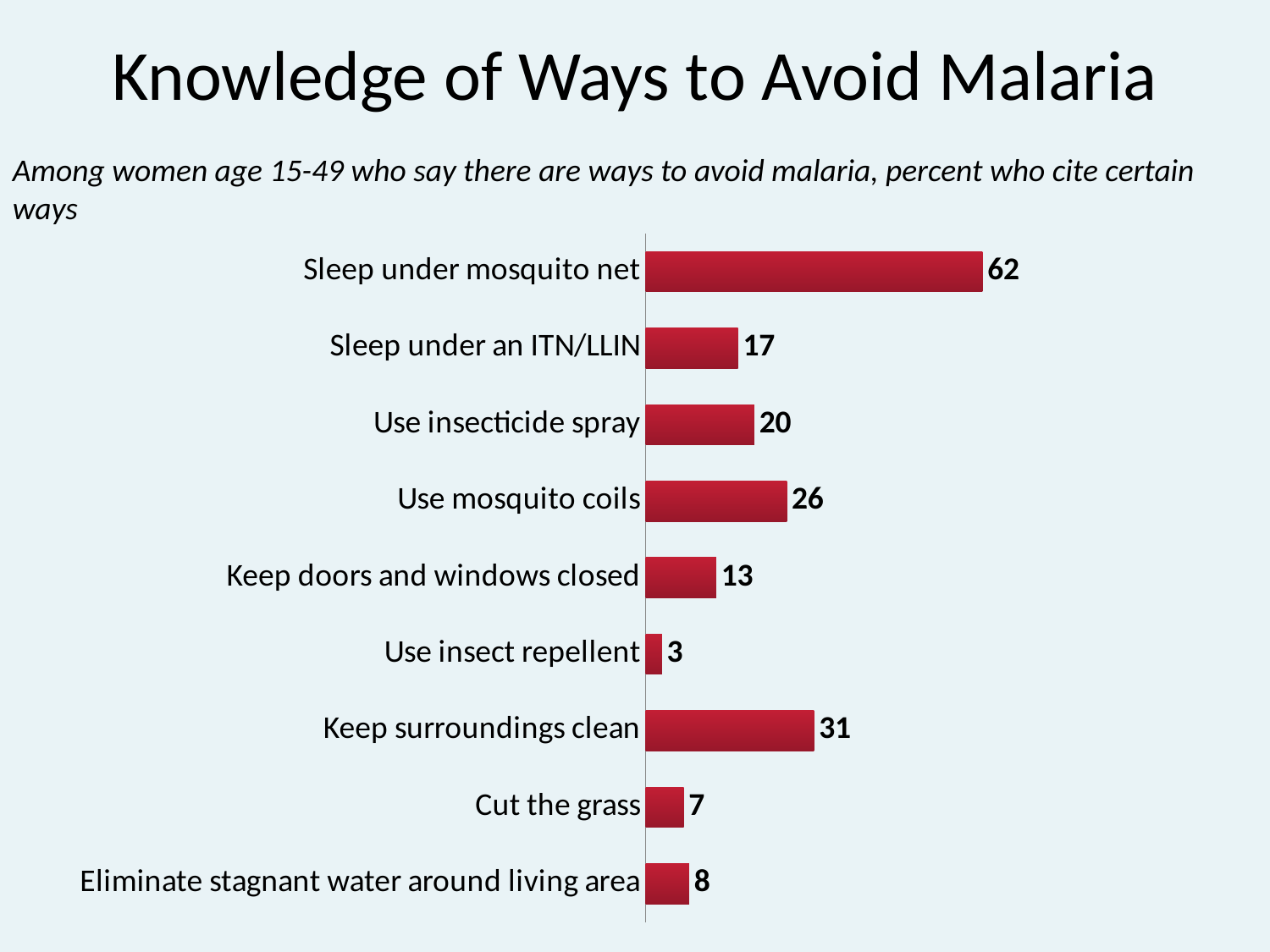

# Knowledge of Ways to Avoid Malaria
Among women age 15-49 who say there are ways to avoid malaria, percent who cite certain ways

### Chart

| Category | Series 1 |
|---|---|
| Eliminate stagnant water around living area | 8.0 |
| Cut the grass | 7.0 |
| Keep surroundings clean | 31.0 |
| Use insect repellent | 3.0 |
| Keep doors and windows closed | 13.0 |
| Use mosquito coils | 26.0 |
| Use insecticide spray | 20.0 |
| Sleep under an ITN/LLIN | 17.0 |
| Sleep under mosquito net | 62.0 |